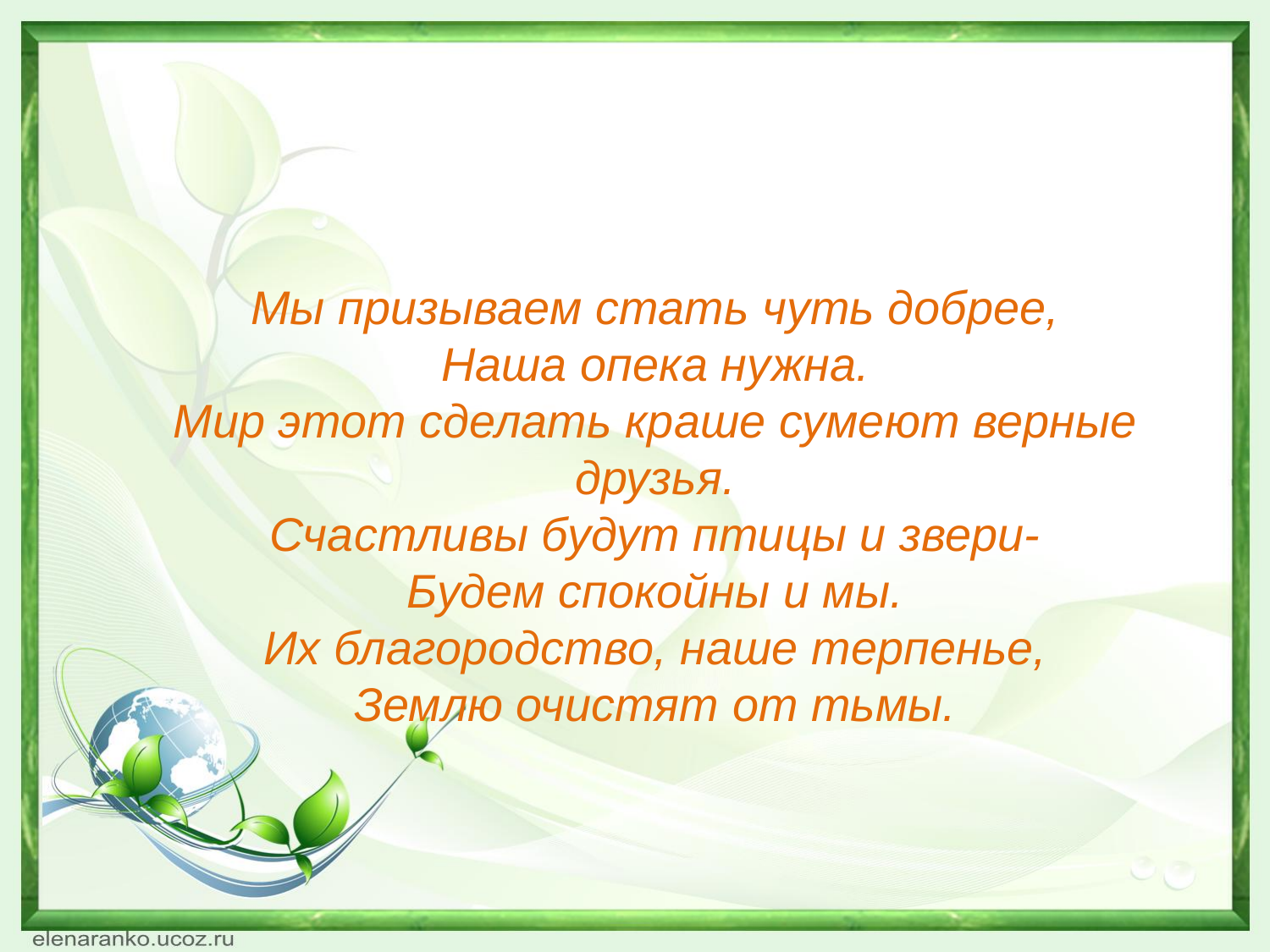

# Мы призываем стать чуть добрее, Наша опека нужна. Мир этот сделать краше сумеют верные друзья. Счастливы будут птицы и звери- Будем спокойны и мы. Их благородство, наше терпенье, Землю очистят от тьмы.